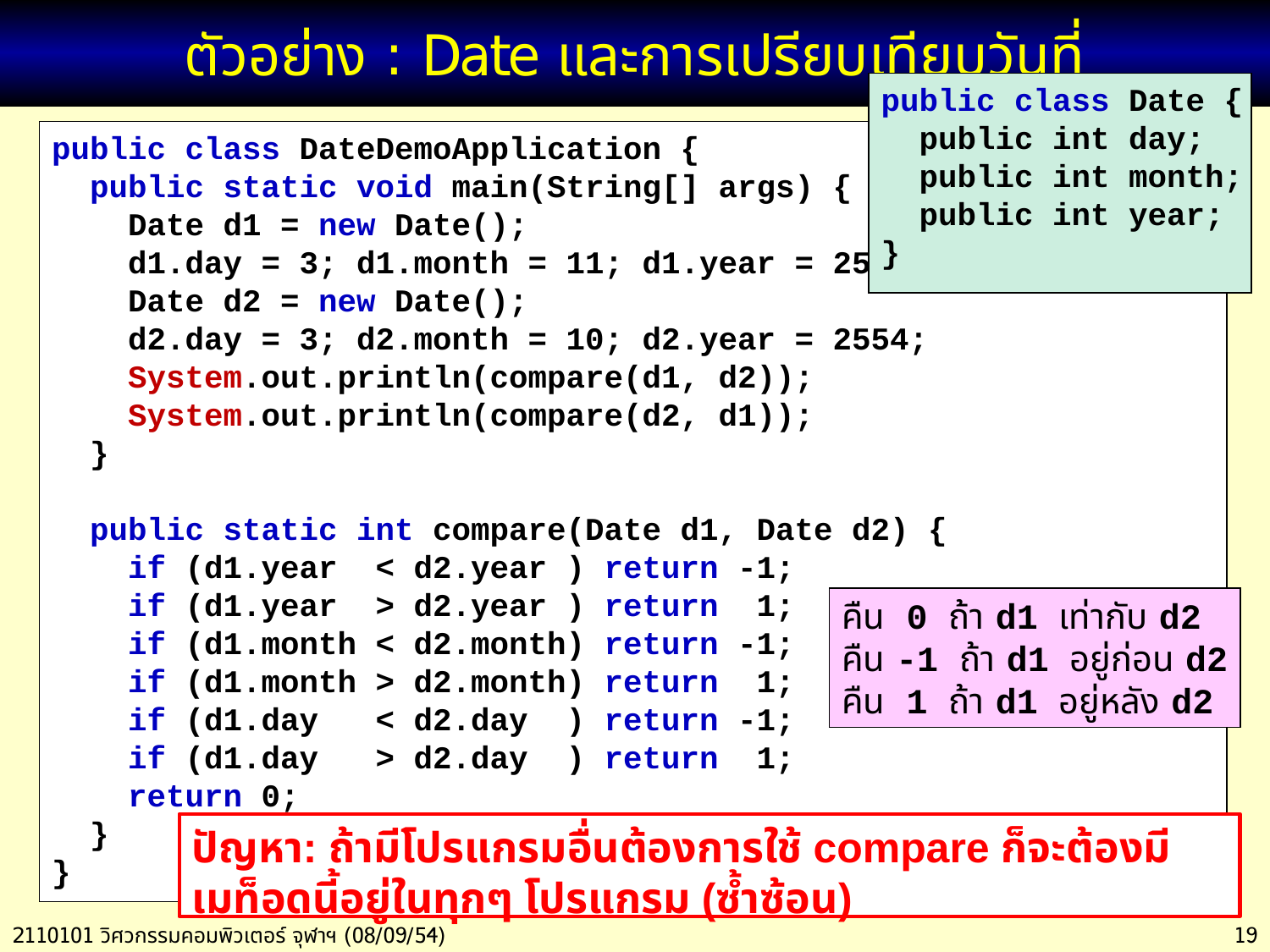

# ตัวอย่าง : Date และการเปรียบเทียบวันที่
public class Date {
  public int day;
  public int month;
  public int year;
}
public class DateDemoApplication {
  public static void main(String[] args) {
    Date d1 = new Date();
    d1.day = 3; d1.month = 11; d1.year = 2554;
    Date d2 = new Date();
    d2.day = 3; d2.month = 10; d2.year = 2554;
    System.out.println(compare(d1, d2));
    System.out.println(compare(d2, d1));
  }

  public static int compare(Date d1, Date d2) {
    if (d1.year  < d2.year ) return -1;
    if (d1.year  > d2.year ) return  1;
    if (d1.month < d2.month) return -1;
    if (d1.month > d2.month) return  1;
    if (d1.day   < d2.day  ) return -1;
    if (d1.day   > d2.day  ) return  1;
    return 0;
  }
}
คืน  0 ถ้า d1 เท่ากับ d2
คืน -1 ถ้า d1 อยู่ก่อน d2
คืน  1 ถ้า d1 อยู่หลัง d2
ปัญหา: ถ้ามีโปรแกรมอื่นต้องการใช้ compare ก็จะต้องมีเมท็อดนี้อยู่ในทุกๆ โปรแกรม (ซ้ำซ้อน)